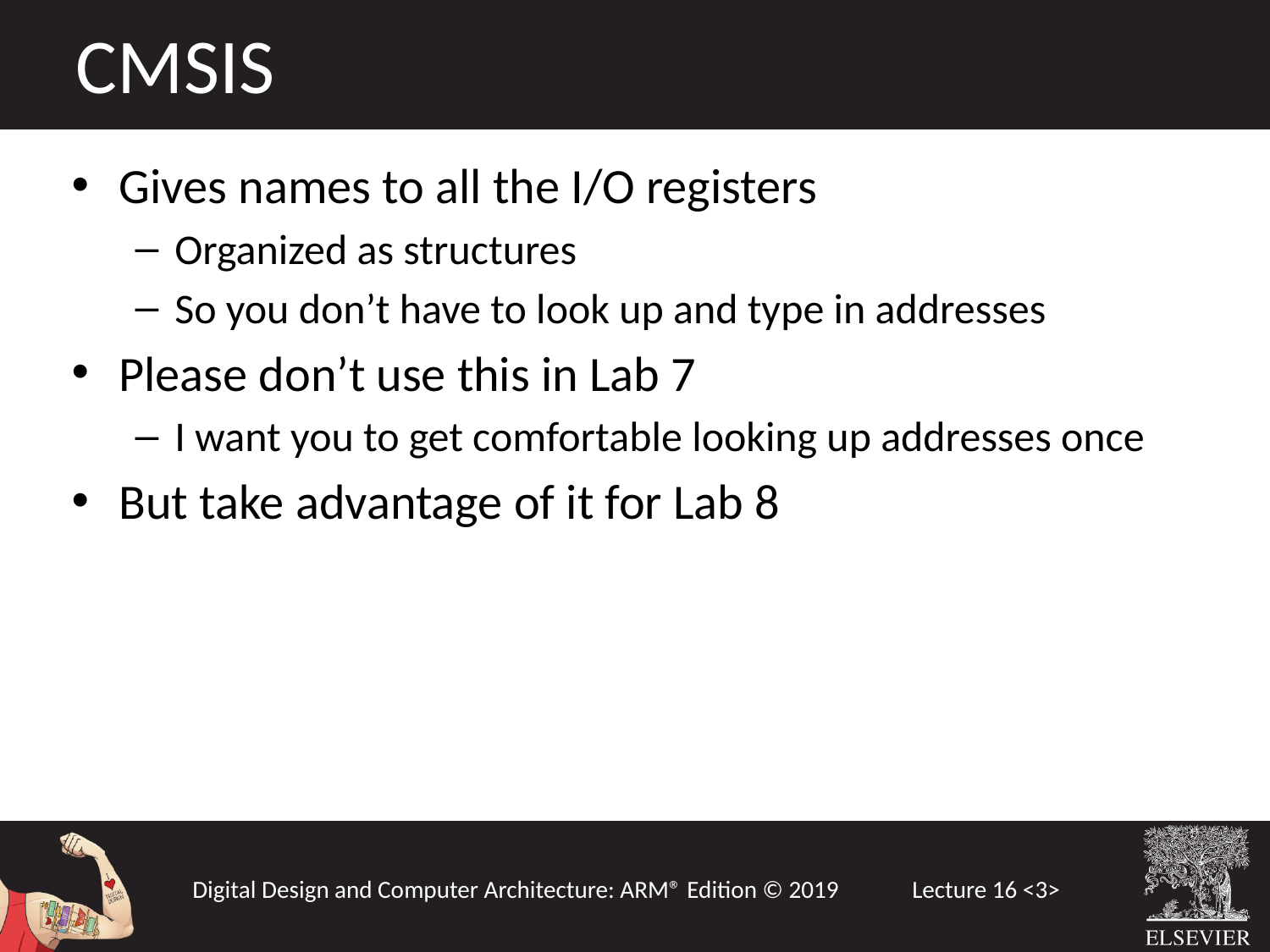

CMSIS
Gives names to all the I/O registers
Organized as structures
So you don’t have to look up and type in addresses
Please don’t use this in Lab 7
I want you to get comfortable looking up addresses once
But take advantage of it for Lab 8